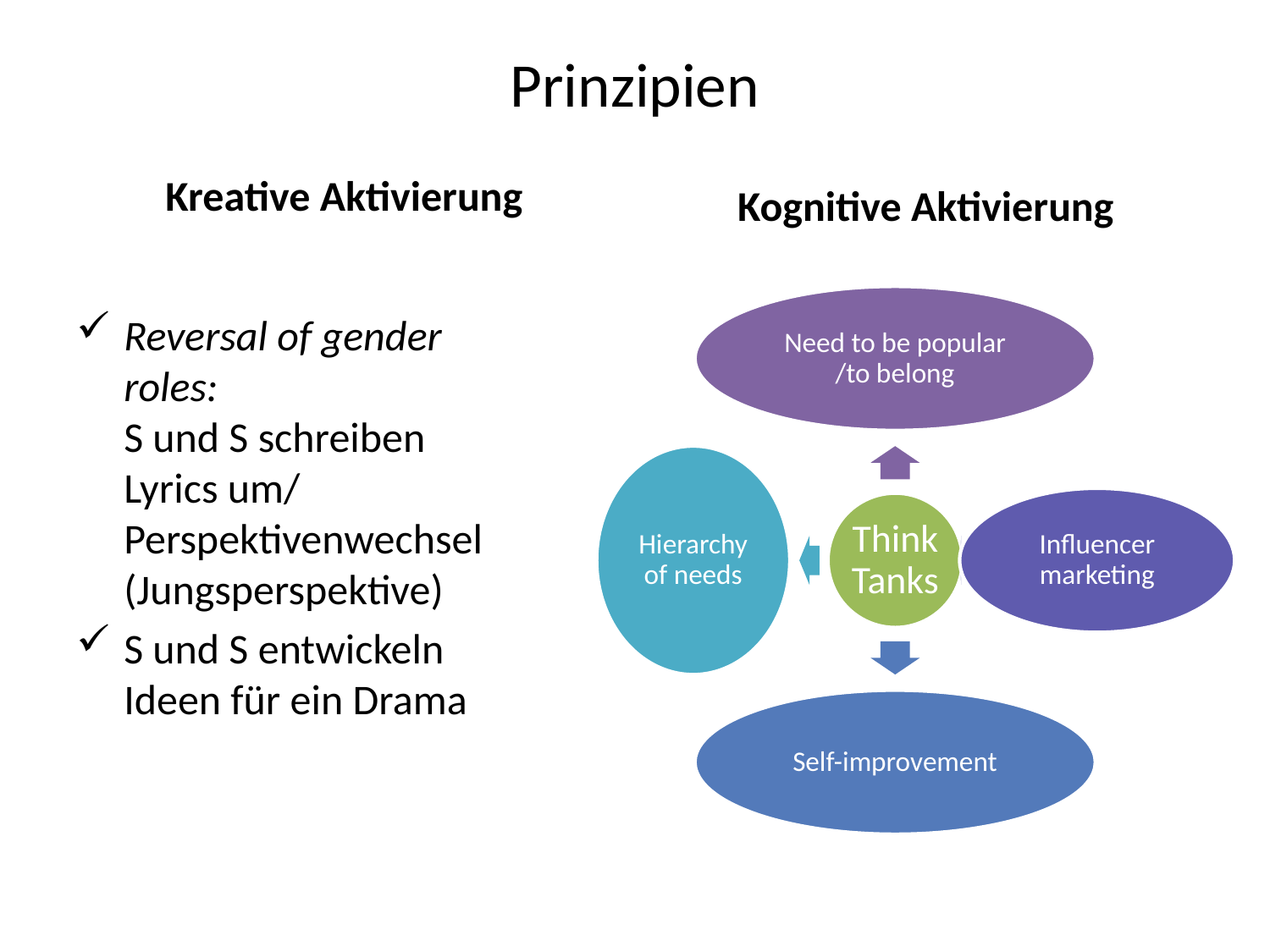

# Prinzipien
Kreative Aktivierung
Kognitive Aktivierung
Think Tanks

Need to be popular
/to belong

Influencer marketing

Self-improvement

Hierarchy of needs
Reversal of gender roles:
S und S schreiben Lyrics um/
Perspektivenwechsel (Jungsperspektive)
S und S entwickeln Ideen für ein Drama